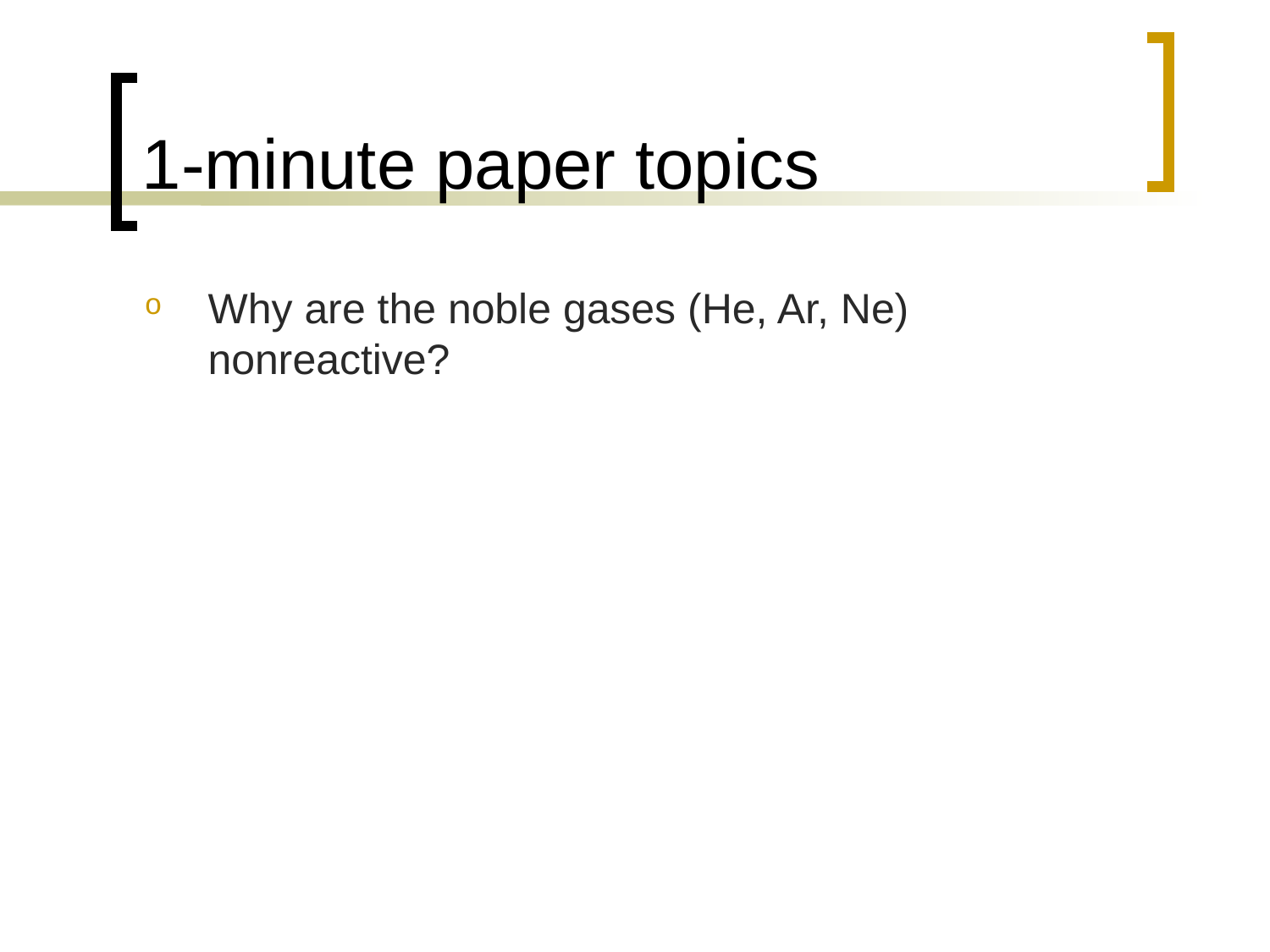

# 1-minute paper topics
Why are the noble gases (He, Ar, Ne) nonreactive?